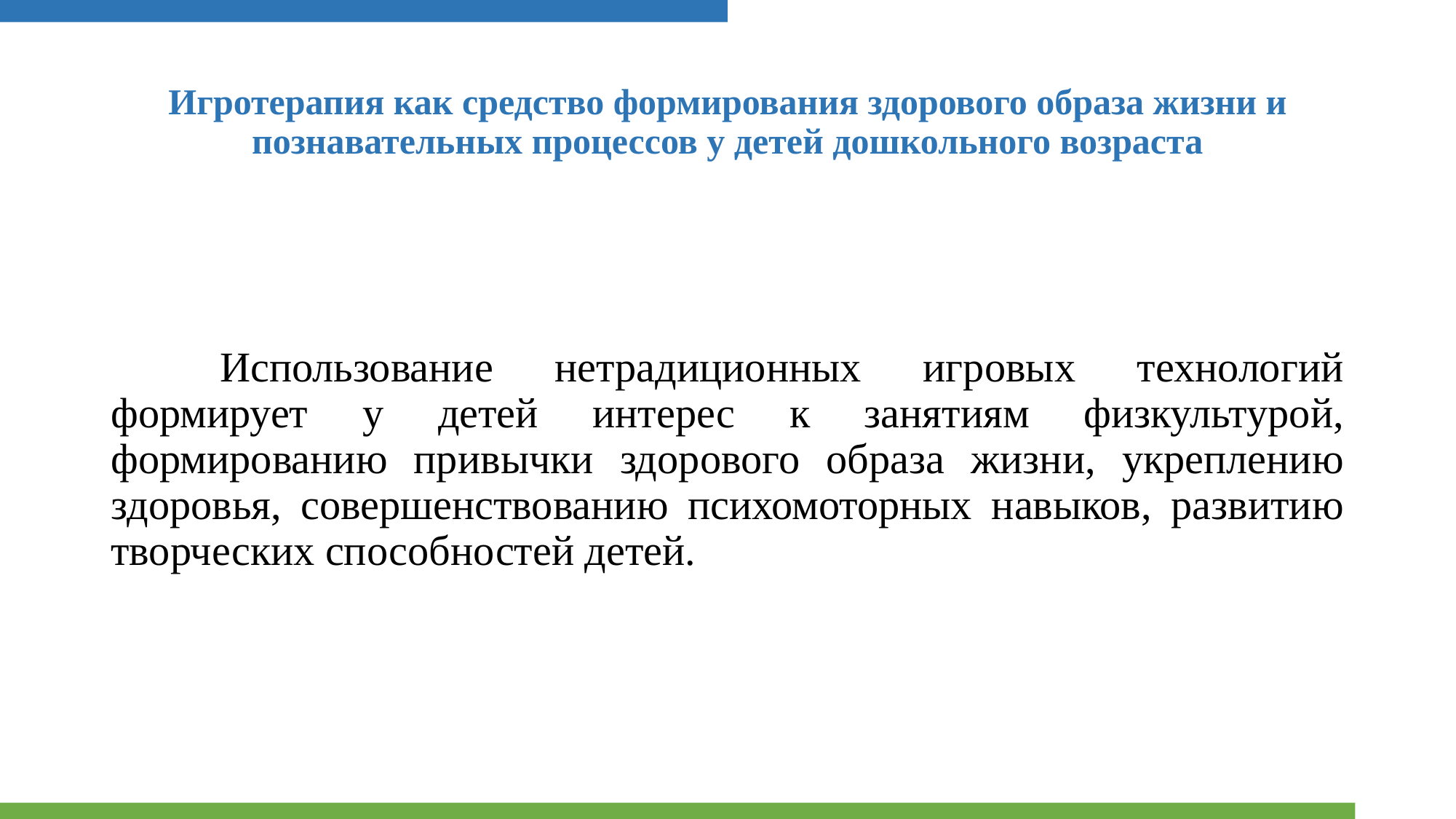

# Игротерапия как средство формирования здорового образа жизни и познавательных процессов у детей дошкольного возраста

	Использование нетрадиционных игровых технологий формирует у детей интерес к занятиям физкультурой, формированию привычки здорового образа жизни, укреплению здоровья, совершенствованию психомоторных навыков, развитию творческих способностей детей.